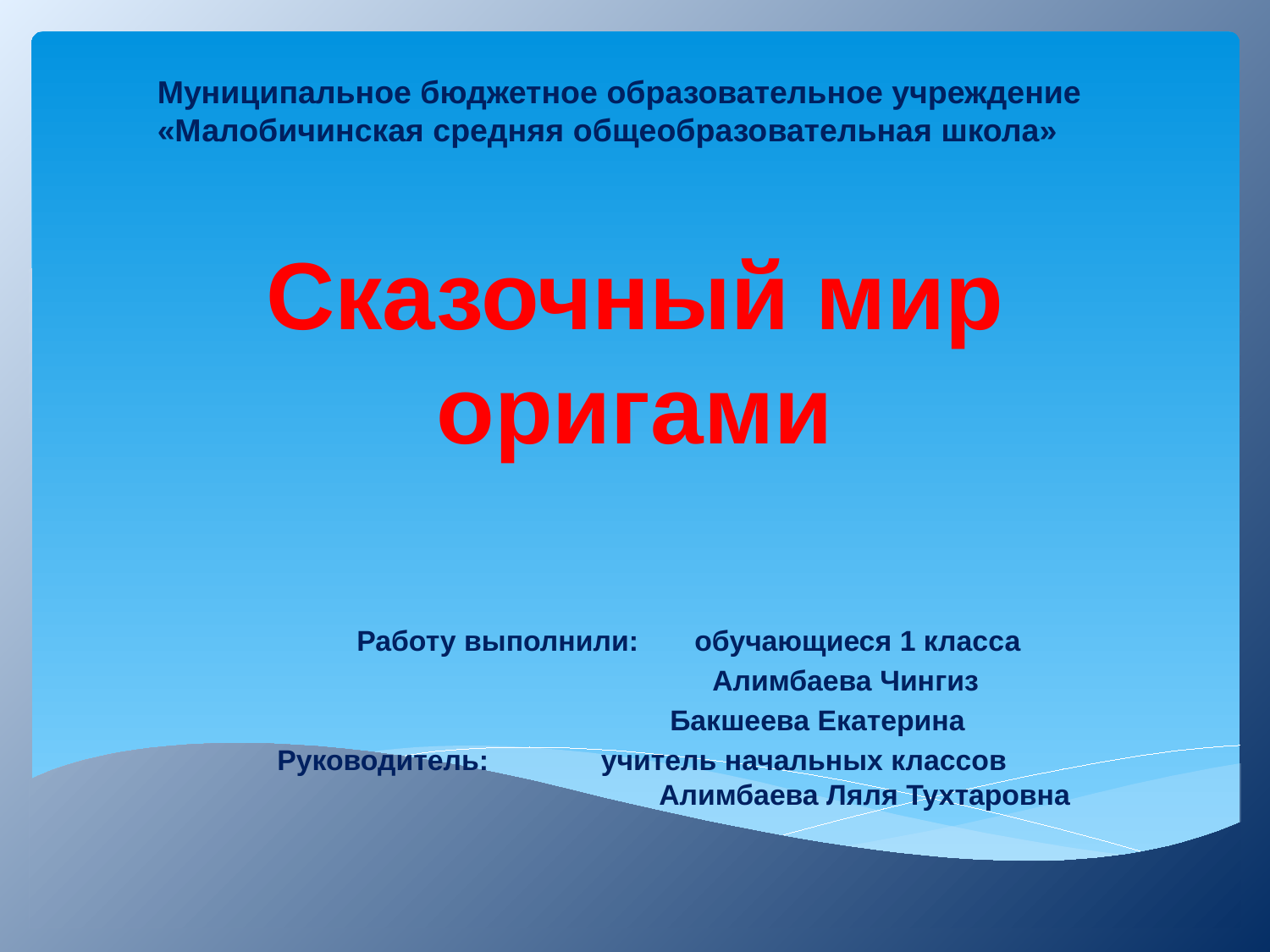

Муниципальное бюджетное образовательное учреждение «Малобичинская средняя общеобразовательная школа»
# Сказочный мир оригами
                  Работу выполнили:       обучающиеся 1 класса
                                                         Алимбаева Чингиз
                                                  Бакшеева Екатерина
              Руководитель:              учитель начальных классов                                                Алимбаева Ляля Тухтаровна